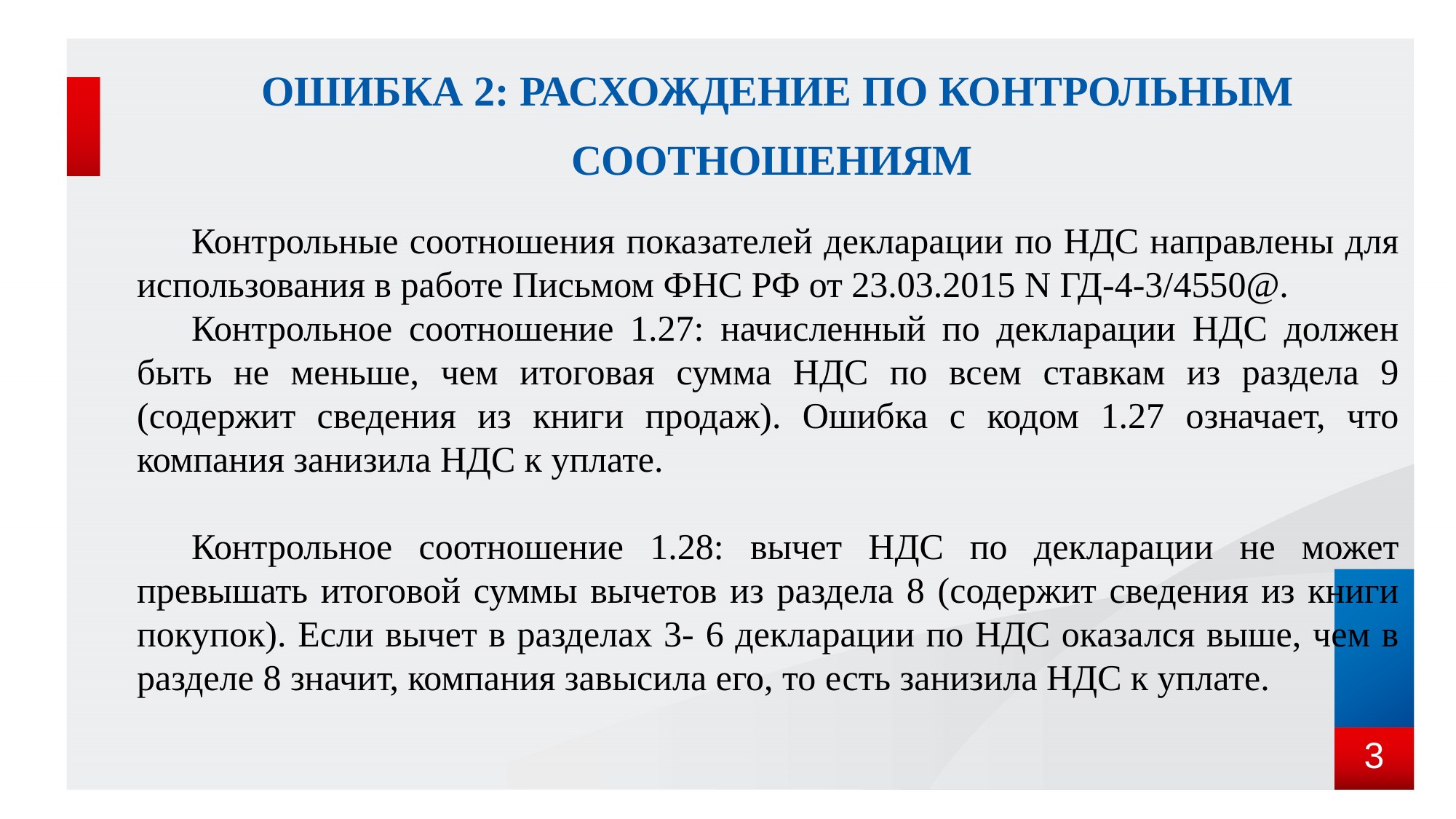

# Ошибка 2: расхождение по контрольным соотношениям
Контрольные соотношения показателей декларации по НДС направлены для использования в работе Письмом ФНС РФ от 23.03.2015 N ГД-4-3/4550@.
Контрольное соотношение 1.27: начисленный по декларации НДС должен быть не меньше, чем итоговая сумма НДС по всем ставкам из раздела 9 (содержит сведения из книги продаж). Ошибка с кодом 1.27 означает, что компания занизила НДС к уплате.

Контрольное соотношение 1.28: вычет НДС по декларации не может превышать итоговой суммы вычетов из раздела 8 (содержит сведения из книги покупок). Если вычет в разделах 3- 6 декларации по НДС оказался выше, чем в разделе 8 значит, компания завысила его, то есть занизила НДС к уплате.

3